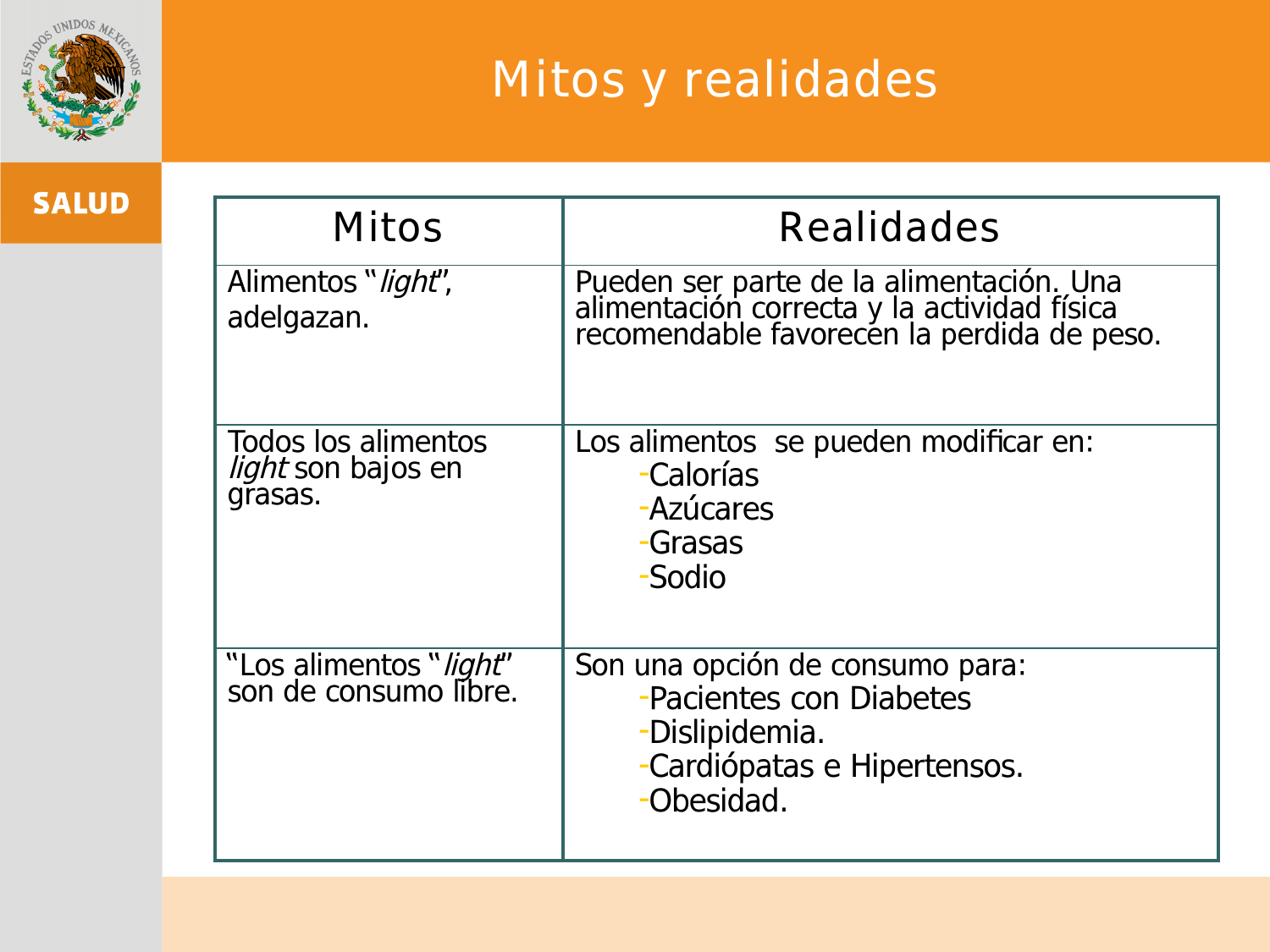

Mitos y realidades

| Mitos | Realidades |
| --- | --- |
| Alimentos “light”, adelgazan. | Pueden ser parte de la alimentación. Una alimentación correcta y la actividad física recomendable favorecen la perdida de peso. |
| Todos los alimentos light son bajos en grasas. | Los alimentos se pueden modificar en: Calorías Azúcares Grasas Sodio |
| “Los alimentos “light” son de consumo libre. | Son una opción de consumo para: Pacientes con Diabetes Dislipidemia. Cardiópatas e Hipertensos. Obesidad. |